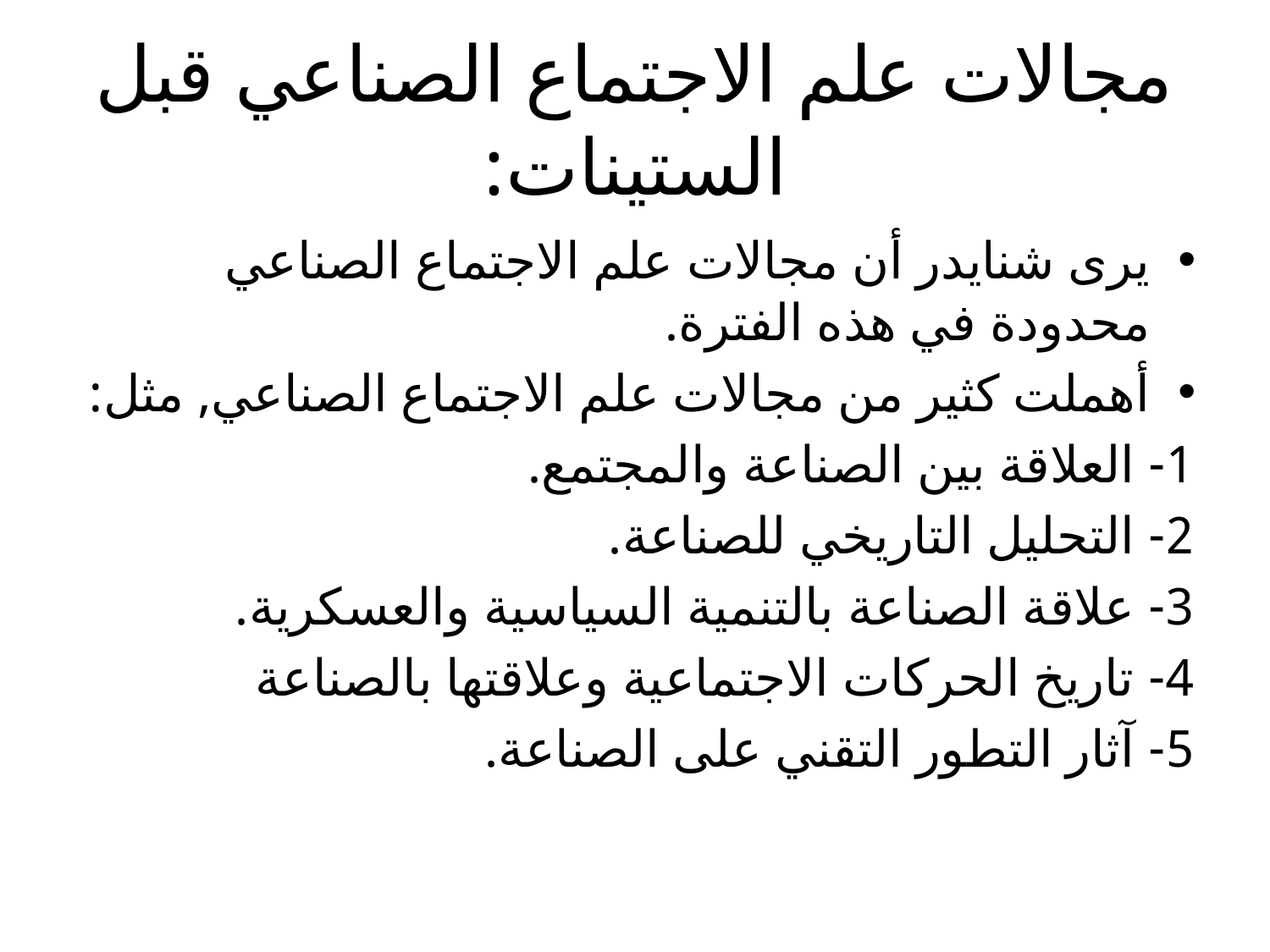

# مجالات علم الاجتماع الصناعي قبل الستينات:
يرى شنايدر أن مجالات علم الاجتماع الصناعي محدودة في هذه الفترة.
أهملت كثير من مجالات علم الاجتماع الصناعي, مثل:
1- العلاقة بين الصناعة والمجتمع.
2- التحليل التاريخي للصناعة.
3- علاقة الصناعة بالتنمية السياسية والعسكرية.
4- تاريخ الحركات الاجتماعية وعلاقتها بالصناعة
5- آثار التطور التقني على الصناعة.